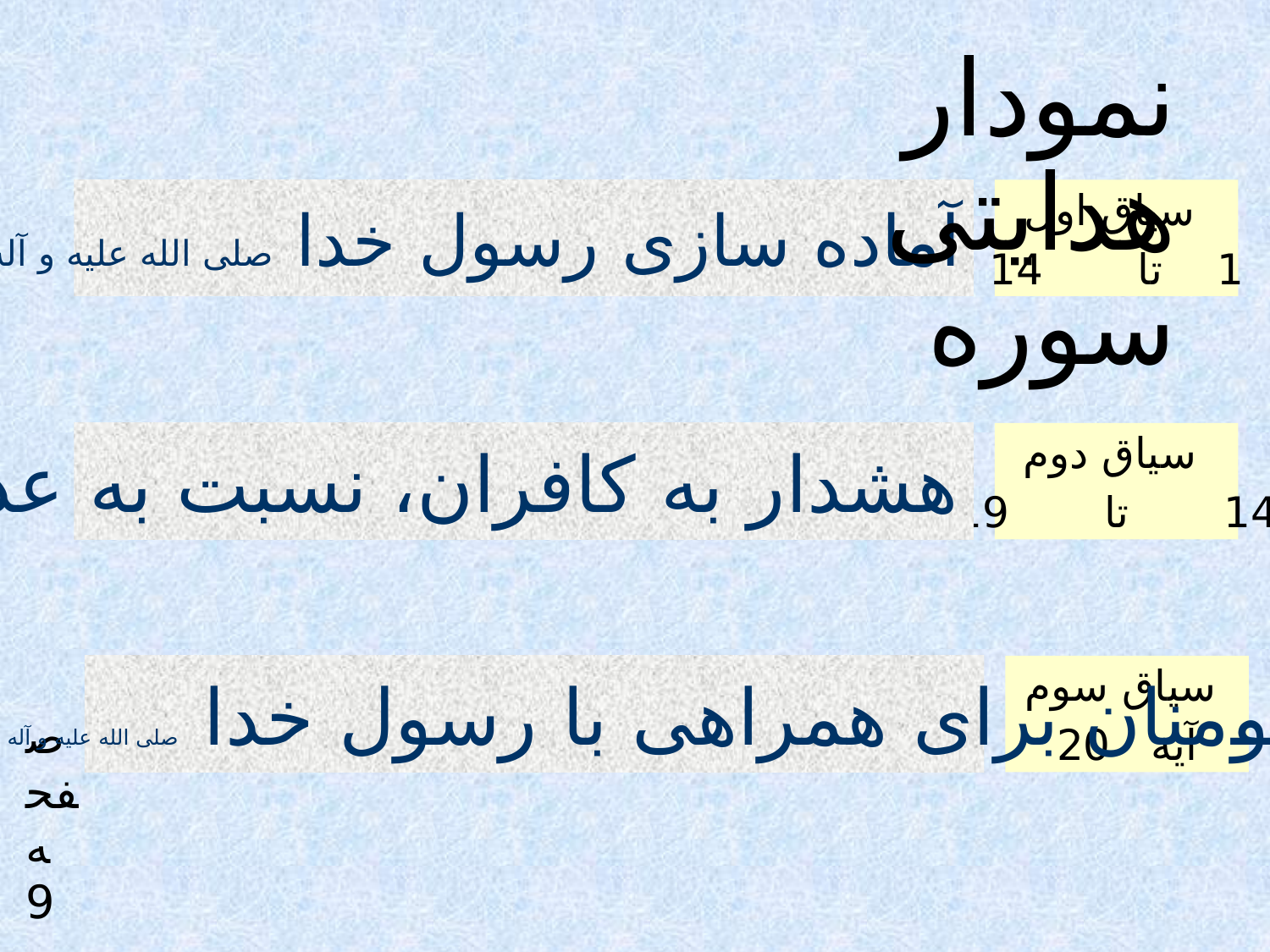

نمودار هدایتی سوره
آماده سازی رسول خدا صلی الله علیه و آله و سلم برای ادامه راه رسالت (دریافت و ابلاغ وحی)
 سیاق اول
1    تا       14
هشدار به کافران، نسبت به عدم پذیرش رسالت رسول خدا صلی الله علیه و آله و سلم
 سیاق دوم
14       تا       19
یاری و راهنمایی مومنان برای همراهی با رسول خدا صلی الله علیه و آله و سلم ،         درادامه راه رسالت
 سیاق سوم
آیه   20
صفحه 9